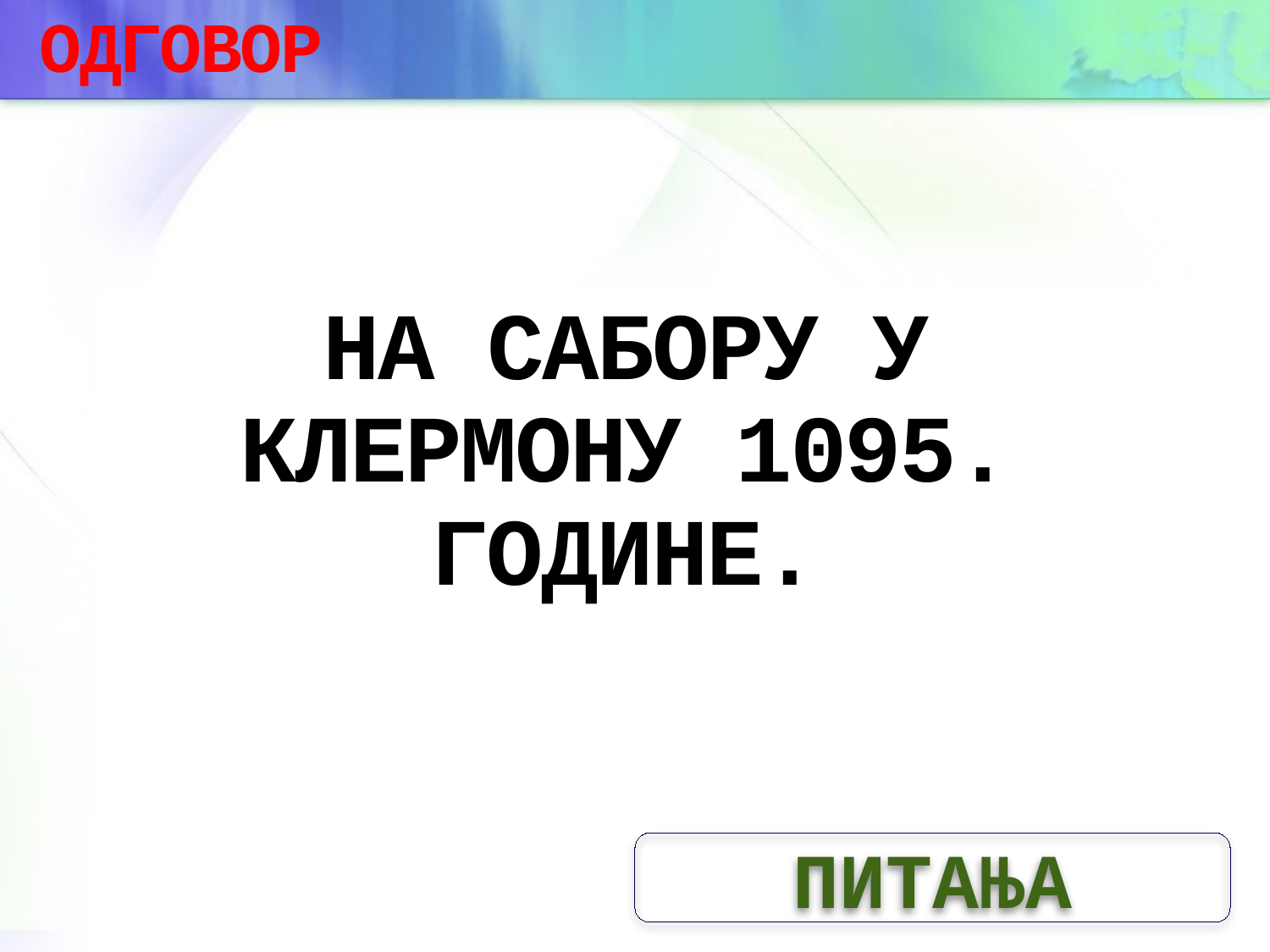

ОДГОВОР
# НА САБОРУ У КЛЕРМОНУ 1095. ГОДИНЕ.
ПИТАЊА